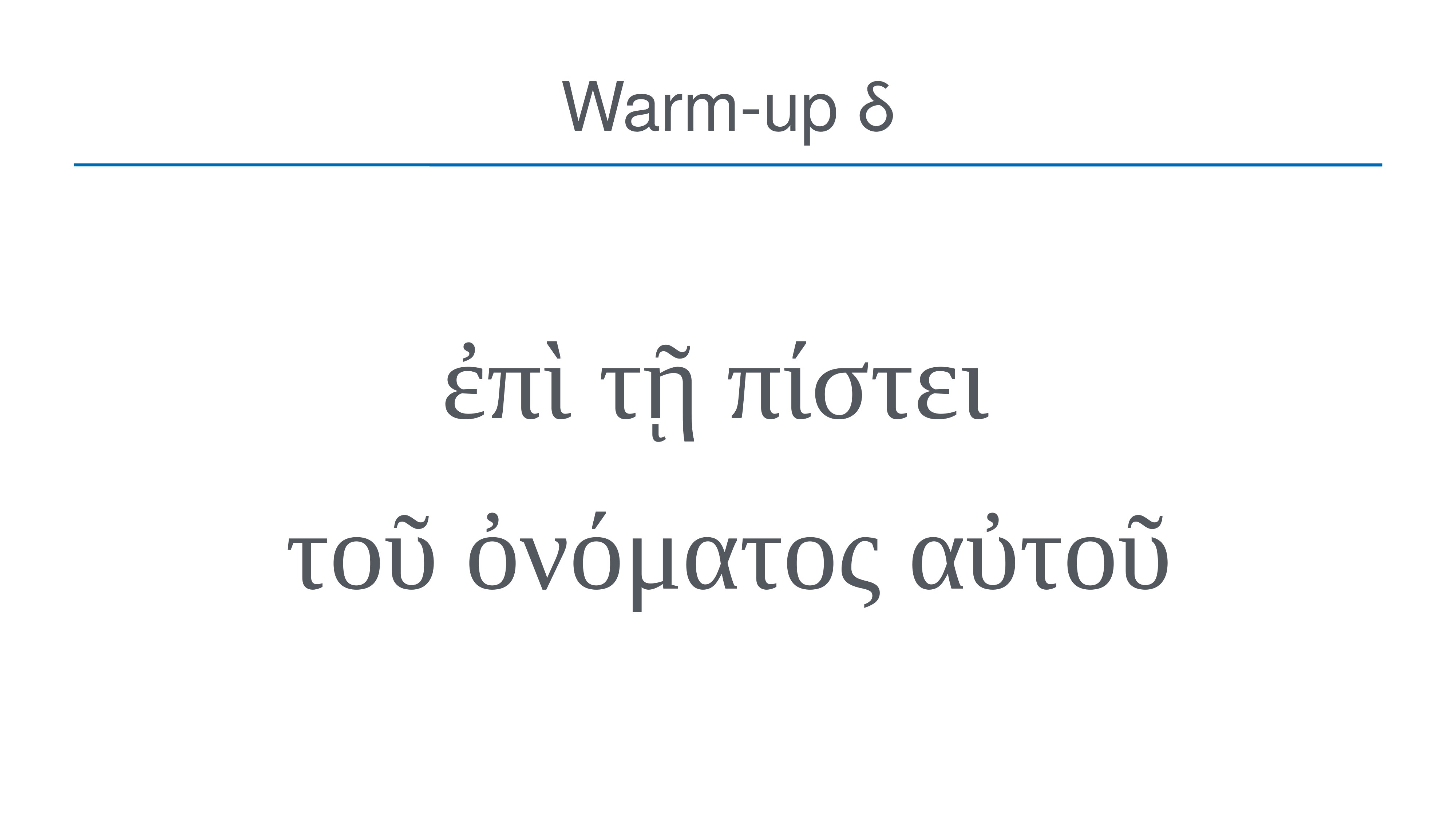

# Warm-up δ
ἐπὶ τῇ πίστει
τοῦ ὀνόματος αὐτοῦ